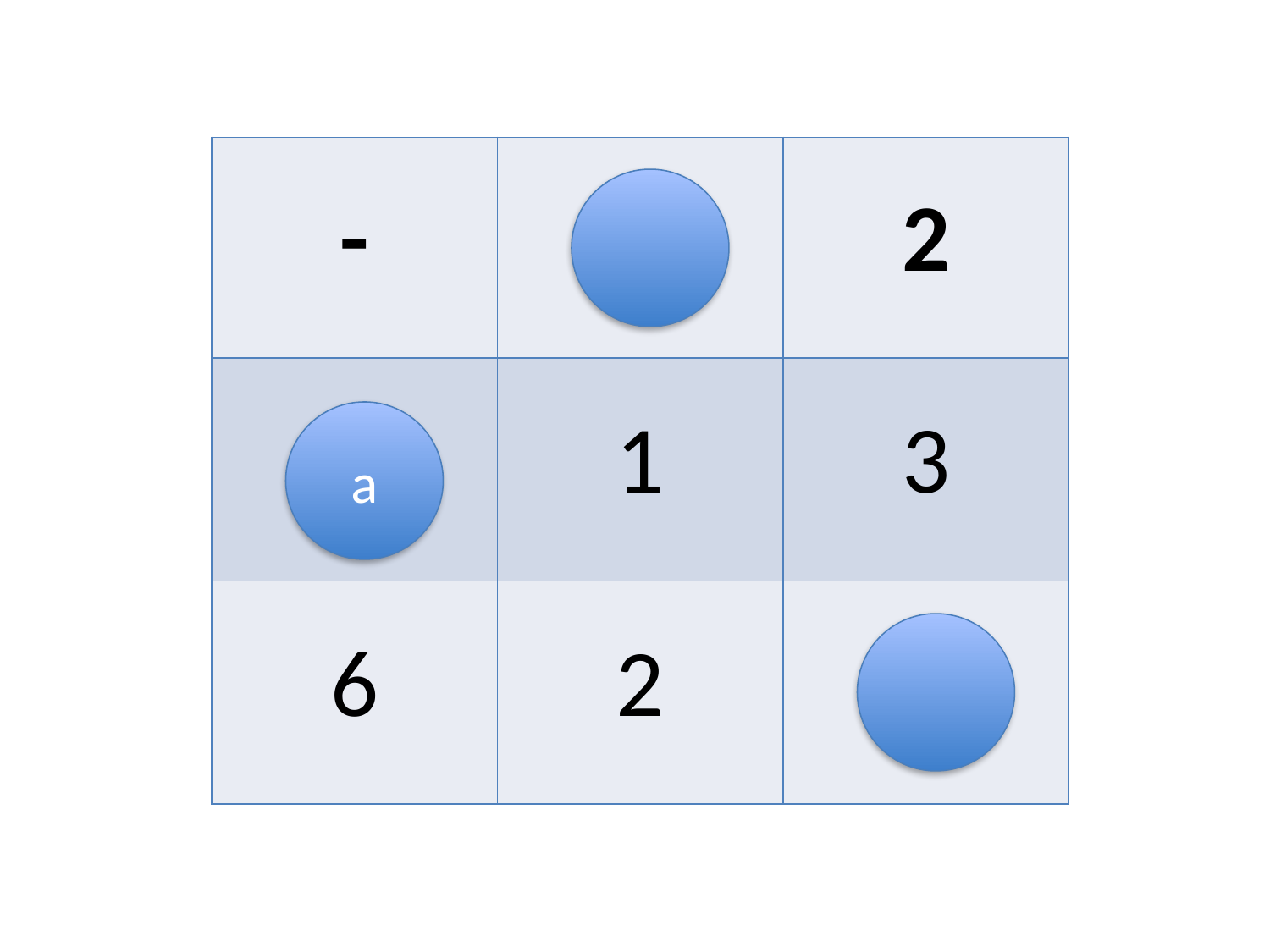

| - | 4 | 2 |
| --- | --- | --- |
| 5 | 1 | 3 |
| 6 | 2 | 4 |

a